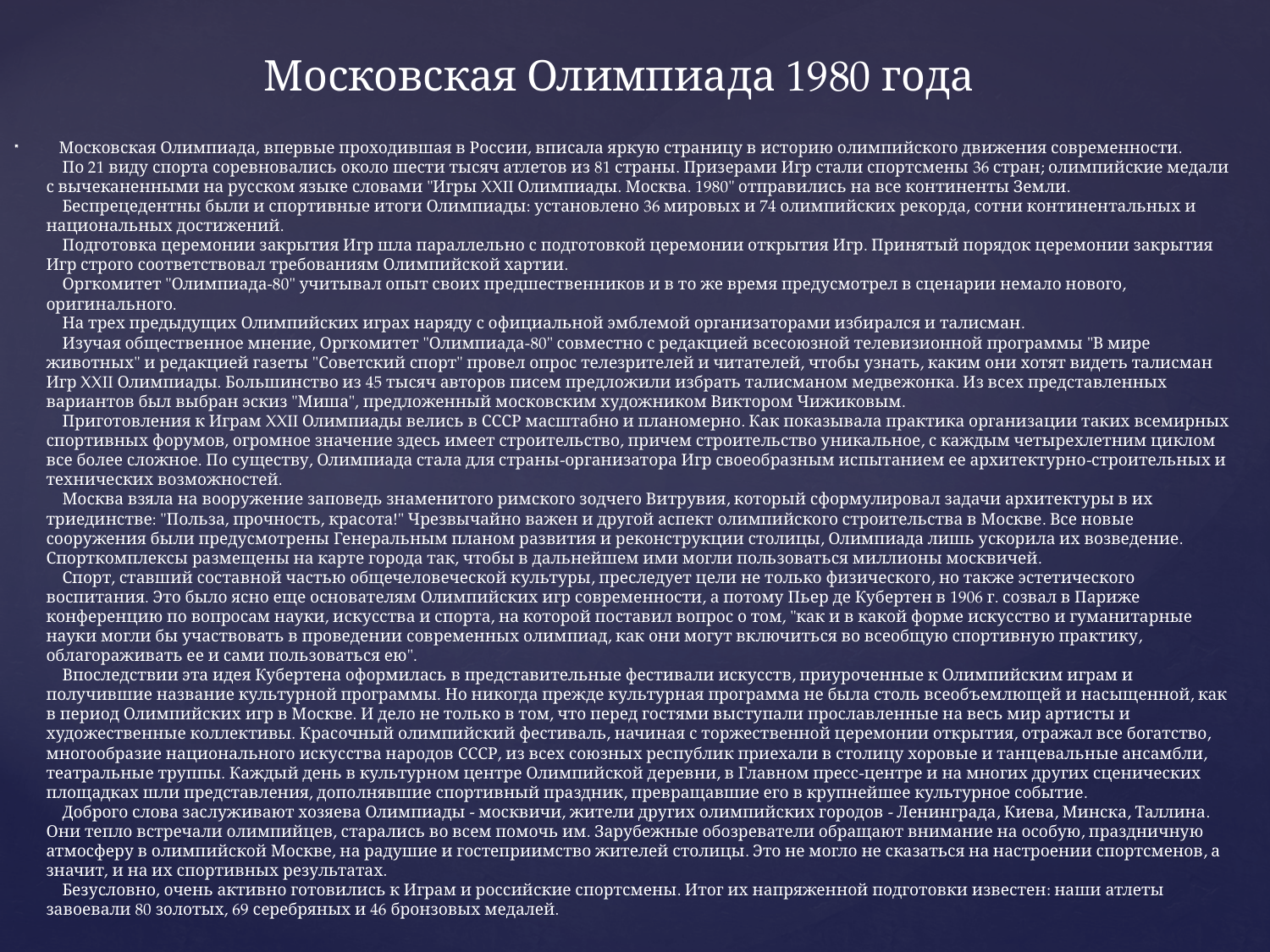

# Московская Олимпиада 1980 года

    Московская Олимпиада, впервые проходившая в России, вписала яркую страницу в историю олимпийского движения современности.
    По 21 виду спорта соревновались около шести тысяч атлетов из 81 страны. Призерами Игр стали спортсмены 36 стран; олимпийские медали с вычеканенными на русском языке словами "Игры XXII Олимпиады. Москва. 1980" отправились на все континенты Земли.
    Беспрецедентны были и спортивные итоги Олимпиады: установлено 36 мировых и 74 олимпийских рекорда, сотни континентальных и национальных достижений.
    Подготовка церемонии закрытия Игр шла параллельно с подготовкой церемонии открытия Игр. Принятый порядок церемонии закрытия Игр строго соответствовал требованиям Олимпийской хартии.
    Оргкомитет "Олимпиада-80" учитывал опыт своих предшественников и в то же время предусмотрел в сценарии немало нового, оригинального.
    На трех предыдущих Олимпийских играх наряду с официальной эмблемой организаторами избирался и талисман.
    Изучая общественное мнение, Оргкомитет "Олимпиада-80" совместно с редакцией всесоюзной телевизионной программы "В мире животных" и редакцией газеты "Советский спорт" провел опрос телезрителей и читателей, чтобы узнать, каким они хотят видеть талисман Игр XXII Олимпиады. Большинство из 45 тысяч авторов писем предложили избрать талисманом медвежонка. Из всех представленных вариантов был выбран эскиз "Миша", предложенный московским художником Виктором Чижиковым.
    Приготовления к Играм XXII Олимпиады велись в СССР масштабно и планомерно. Как показывала практика организации таких всемирных спортивных форумов, огромное значение здесь имеет строительство, причем строительство уникальное, с каждым четырехлетним циклом все более сложное. По существу, Олимпиада стала для страны-организатора Игр своеобразным испытанием ее архитектурно-строительных и технических возможностей.
    Москва взяла на вооружение заповедь знаменитого римского зодчего Витрувия, который сформулировал задачи архитектуры в их триединстве: "Польза, прочность, красота!" Чрезвычайно важен и другой аспект олимпийского строительства в Москве. Все новые сооружения были предусмотрены Генеральным планом развития и реконструкции столицы, Олимпиада лишь ускорила их возведение. Спорткомплексы размещены на карте города так, чтобы в дальнейшем ими могли пользоваться миллионы москвичей.
    Спорт, ставший составной частью общечеловеческой культуры, преследует цели не только физического, но также эстетического воспитания. Это было ясно еще основателям Олимпийских игр современности, а потому Пьер де Кубертен в 1906 г. созвал в Париже конференцию по вопросам науки, искусства и спорта, на которой поставил вопрос о том, "как и в какой форме искусство и гуманитарные науки могли бы участвовать в проведении современных олимпиад, как они могут включиться во всеобщую спортивную практику, облагораживать ее и сами пользоваться ею".
    Впоследствии эта идея Кубертена оформилась в представительные фестивали искусств, приуроченные к Олимпийским играм и получившие название культурной программы. Но никогда прежде культурная программа не была столь всеобъемлющей и насыщенной, как в период Олимпийских игр в Москве. И дело не только в том, что перед гостями выступали прославленные на весь мир артисты и художественные коллективы. Красочный олимпийский фестиваль, начиная с торжественной церемонии открытия, отражал все богатство, многообразие национального искусства народов СССР, из всех союзных республик приехали в столицу хоровые и танцевальные ансамбли, театральные труппы. Каждый день в культурном центре Олимпийской деревни, в Главном пресс-центре и на многих других сценических площадках шли представления, дополнявшие спортивный праздник, превращавшие его в крупнейшее культурное событие.
    Доброго слова заслуживают хозяева Олимпиады - москвичи, жители других олимпийских городов - Ленинграда, Киева, Минска, Таллина. Они тепло встречали олимпийцев, старались во всем помочь им. Зарубежные обозреватели обращают внимание на особую, праздничную атмосферу в олимпийской Москве, на радушие и гостеприимство жителей столицы. Это не могло не сказаться на настроении спортсменов, а значит, и на их спортивных результатах.
    Безусловно, очень активно готовились к Играм и российские спортсмены. Итог их напряженной подготовки известен: наши атлеты завоевали 80 золотых, 69 серебряных и 46 бронзовых медалей.